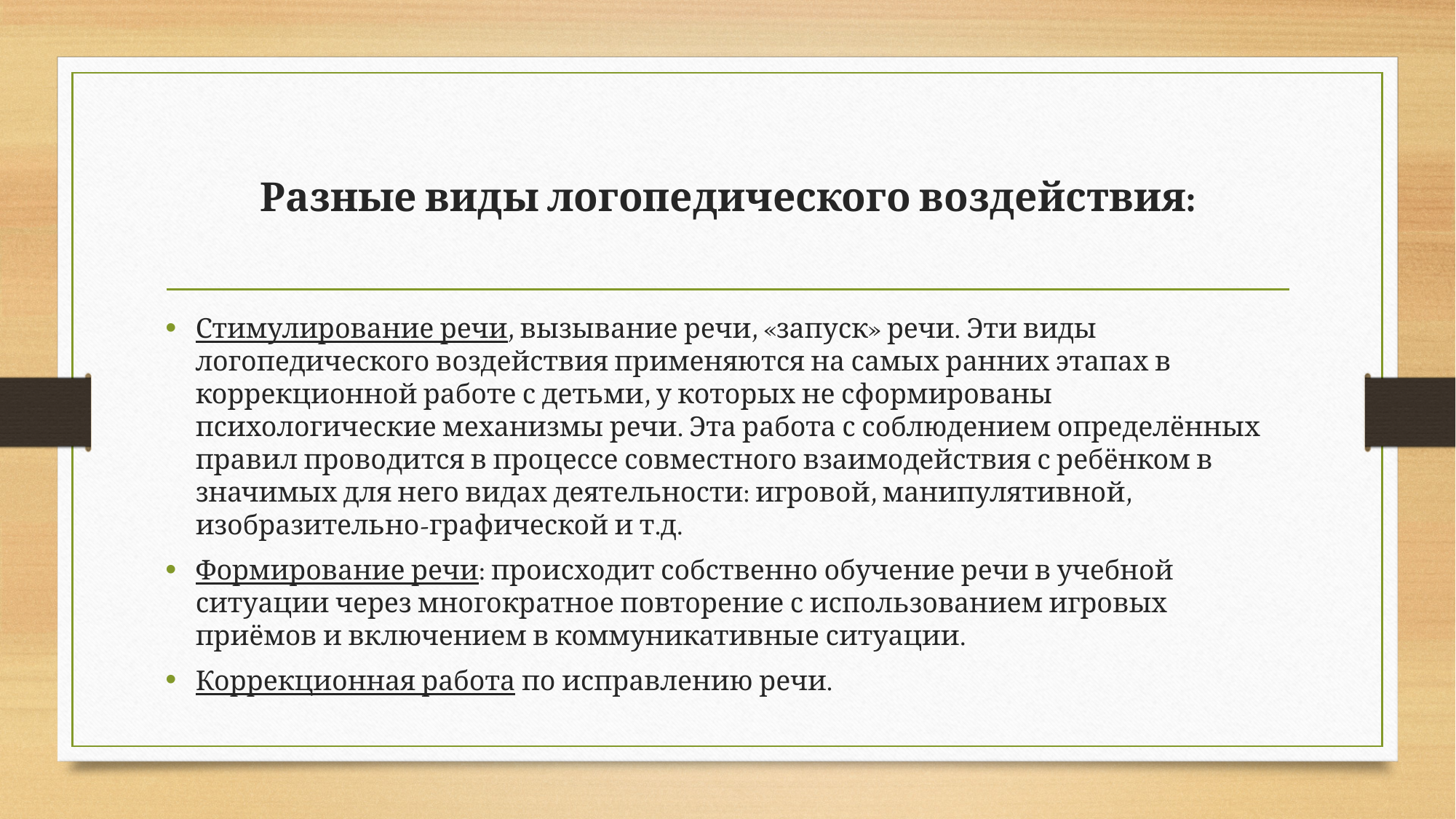

# Разные виды логопедического воздействия:
Стимулирование речи, вызывание речи, «запуск» речи. Эти виды логопедического воздействия применяются на самых ранних этапах в коррекционной работе с детьми, у которых не сформированы психологические механизмы речи. Эта работа с соблюдением определённых правил проводится в процессе совместного взаимодействия с ребёнком в значимых для него видах деятельности: игровой, манипулятивной, изобразительно-графической и т.д.
Формирование речи: происходит собственно обучение речи в учебной ситуации через многократное повторение с использованием игровых приёмов и включением в коммуникативные ситуации.
Коррекционная работа по исправлению речи.